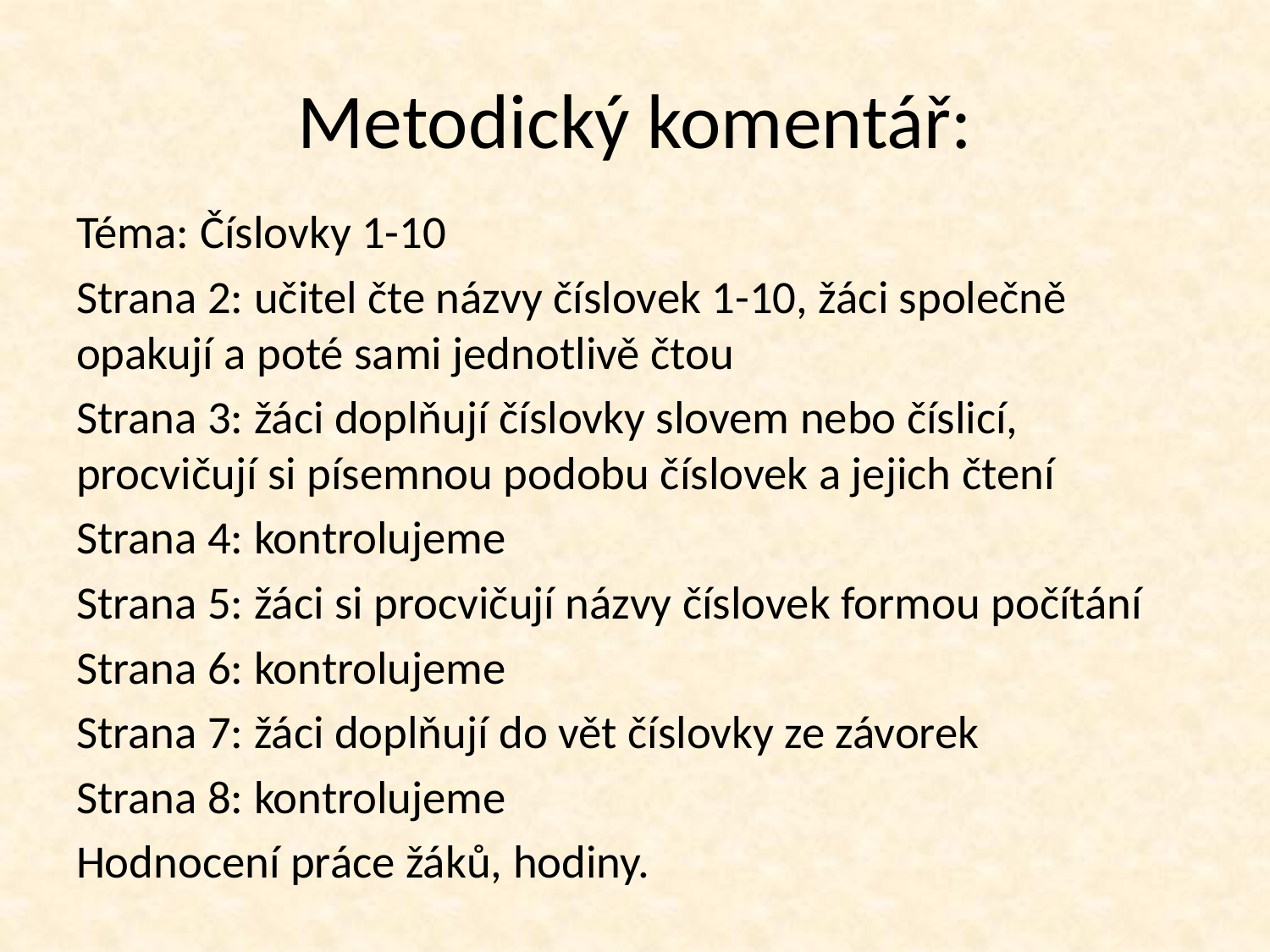

# Metodický komentář:
Téma: Číslovky 1-10
Strana 2: učitel čte názvy číslovek 1-10, žáci společně opakují a poté sami jednotlivě čtou
Strana 3: žáci doplňují číslovky slovem nebo číslicí, procvičují si písemnou podobu číslovek a jejich čtení
Strana 4: kontrolujeme
Strana 5: žáci si procvičují názvy číslovek formou počítání
Strana 6: kontrolujeme
Strana 7: žáci doplňují do vět číslovky ze závorek
Strana 8: kontrolujeme
Hodnocení práce žáků, hodiny.